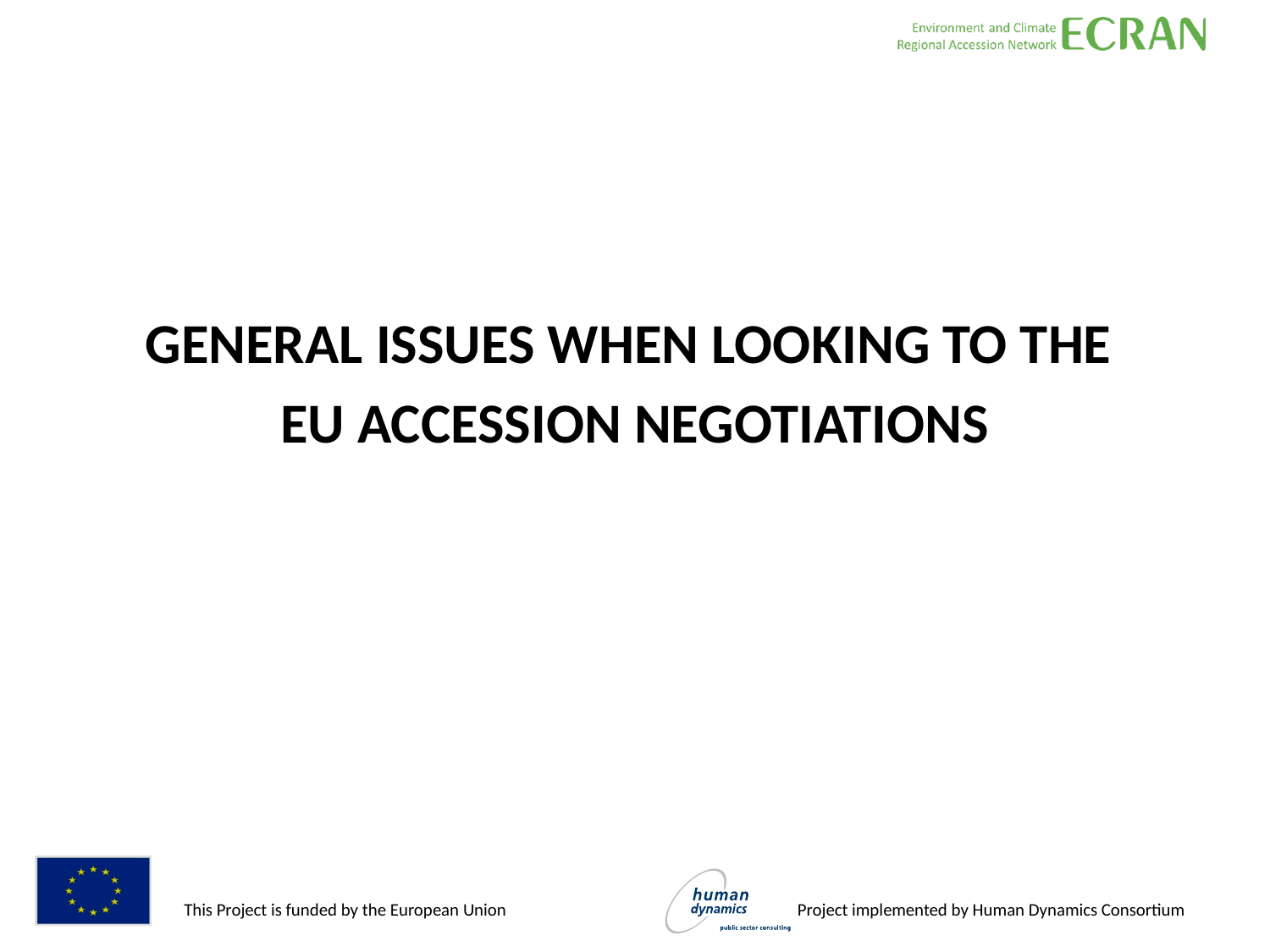

#

GENERAL ISSUES WHEN LOOKING TO THE
EU ACCESSION NEGOTIATIONS